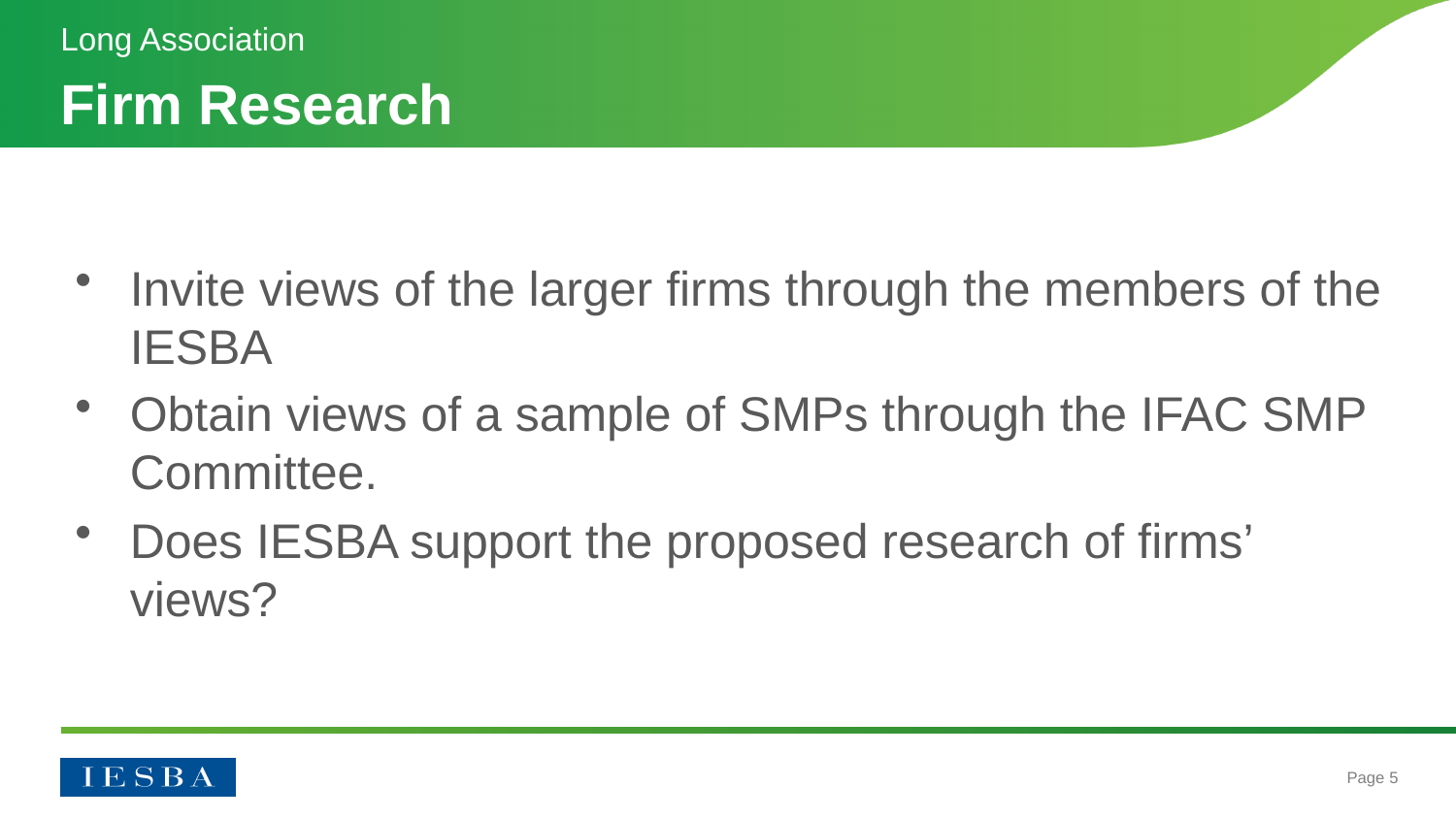

Long Association

# Firm Research

Invite views of the larger firms through the members of the IESBA
Obtain views of a sample of SMPs through the IFAC SMP Committee.
Does IESBA support the proposed research of firms’ views?